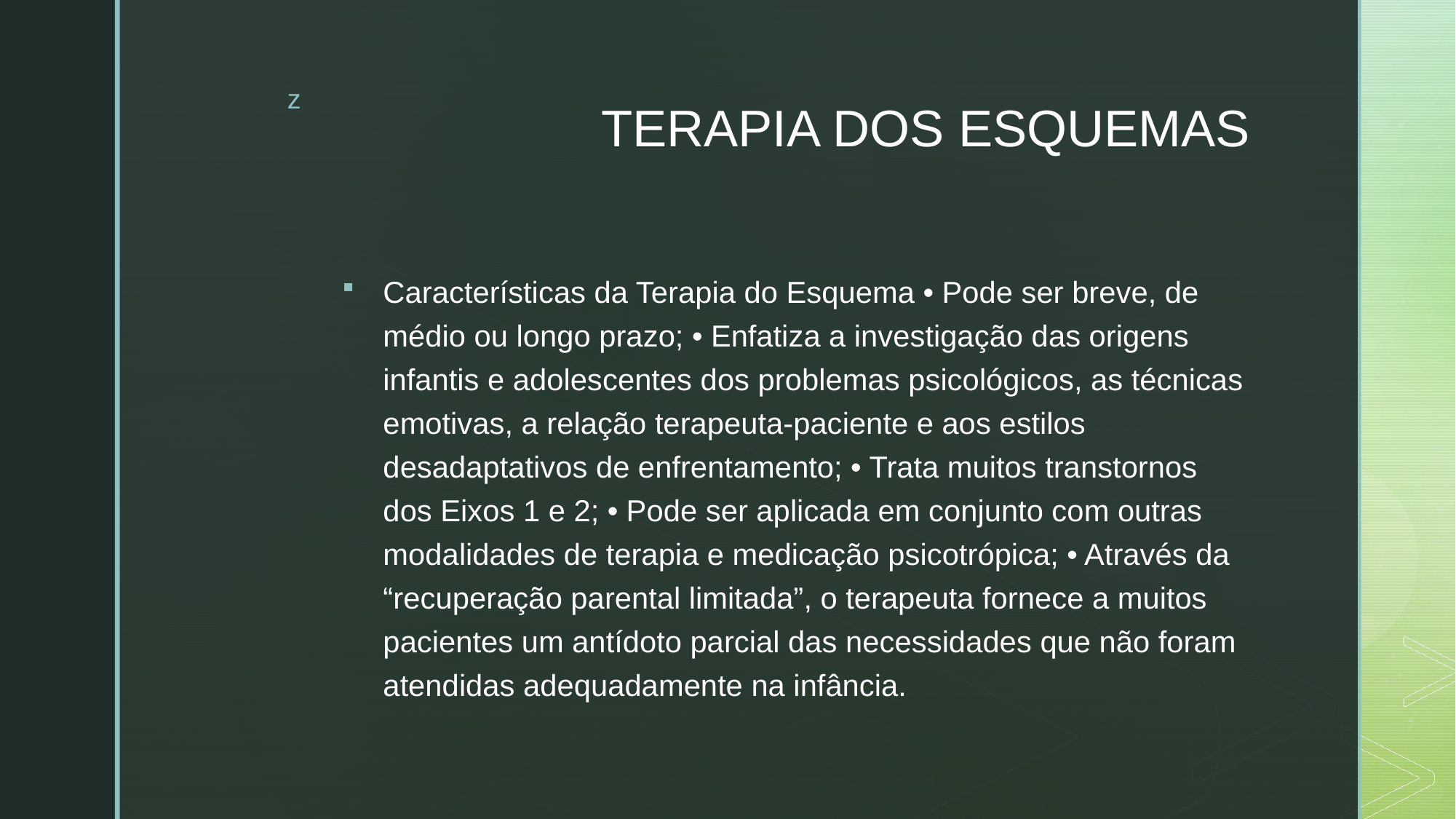

# TERAPIA DOS ESQUEMAS
Características da Terapia do Esquema • Pode ser breve, de médio ou longo prazo; • Enfatiza a investigação das origens infantis e adolescentes dos problemas psicológicos, as técnicas emotivas, a relação terapeuta-paciente e aos estilos desadaptativos de enfrentamento; • Trata muitos transtornos dos Eixos 1 e 2; • Pode ser aplicada em conjunto com outras modalidades de terapia e medicação psicotrópica; • Através da “recuperação parental limitada”, o terapeuta fornece a muitos pacientes um antídoto parcial das necessidades que não foram atendidas adequadamente na infância.